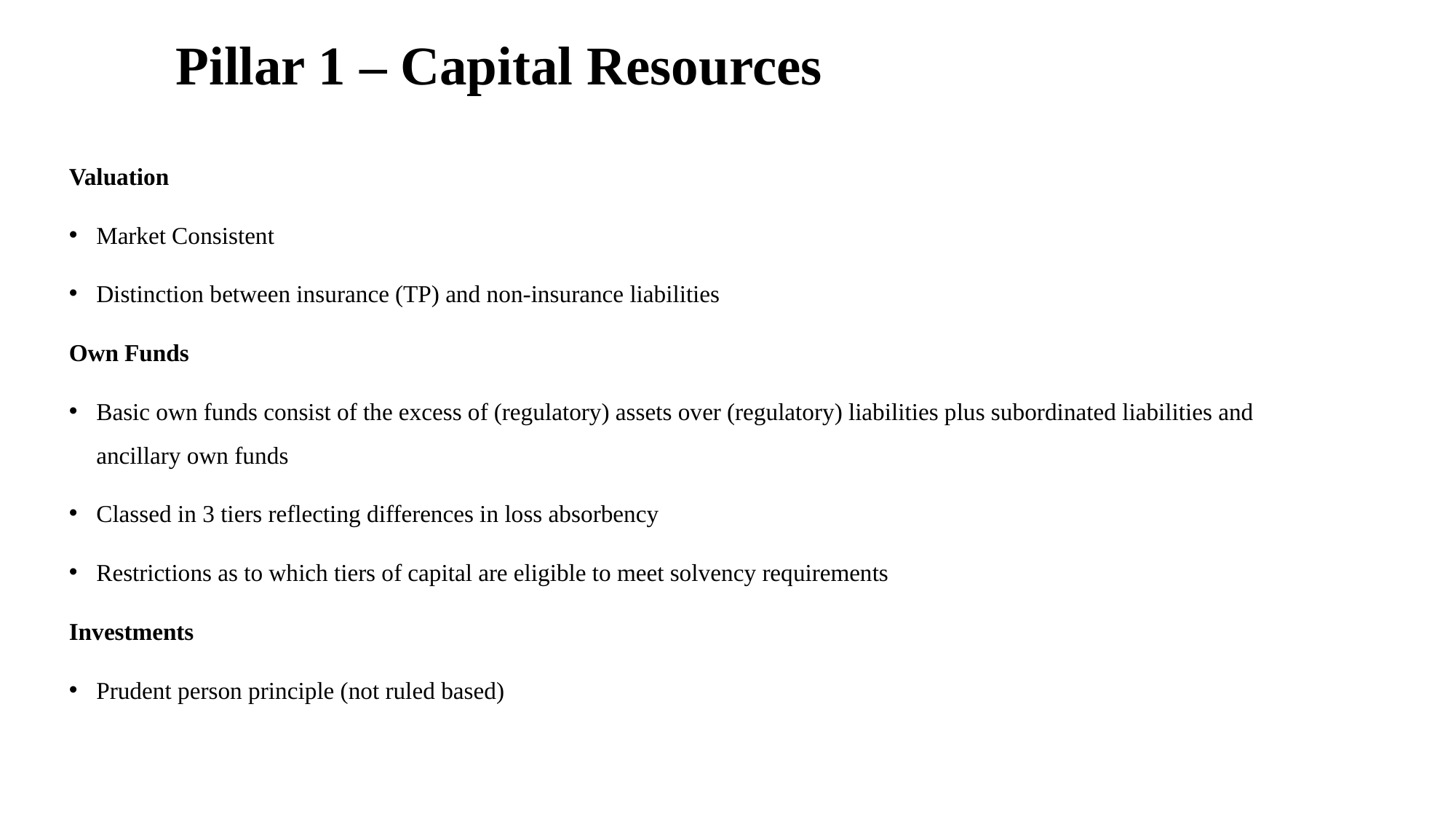

# Pillar 1 – Capital Resources
Valuation
Market Consistent
Distinction between insurance (TP) and non-insurance liabilities
Own Funds
Basic own funds consist of the excess of (regulatory) assets over (regulatory) liabilities plus subordinated liabilities and ancillary own funds
Classed in 3 tiers reflecting differences in loss absorbency
Restrictions as to which tiers of capital are eligible to meet solvency requirements
Investments
Prudent person principle (not ruled based)